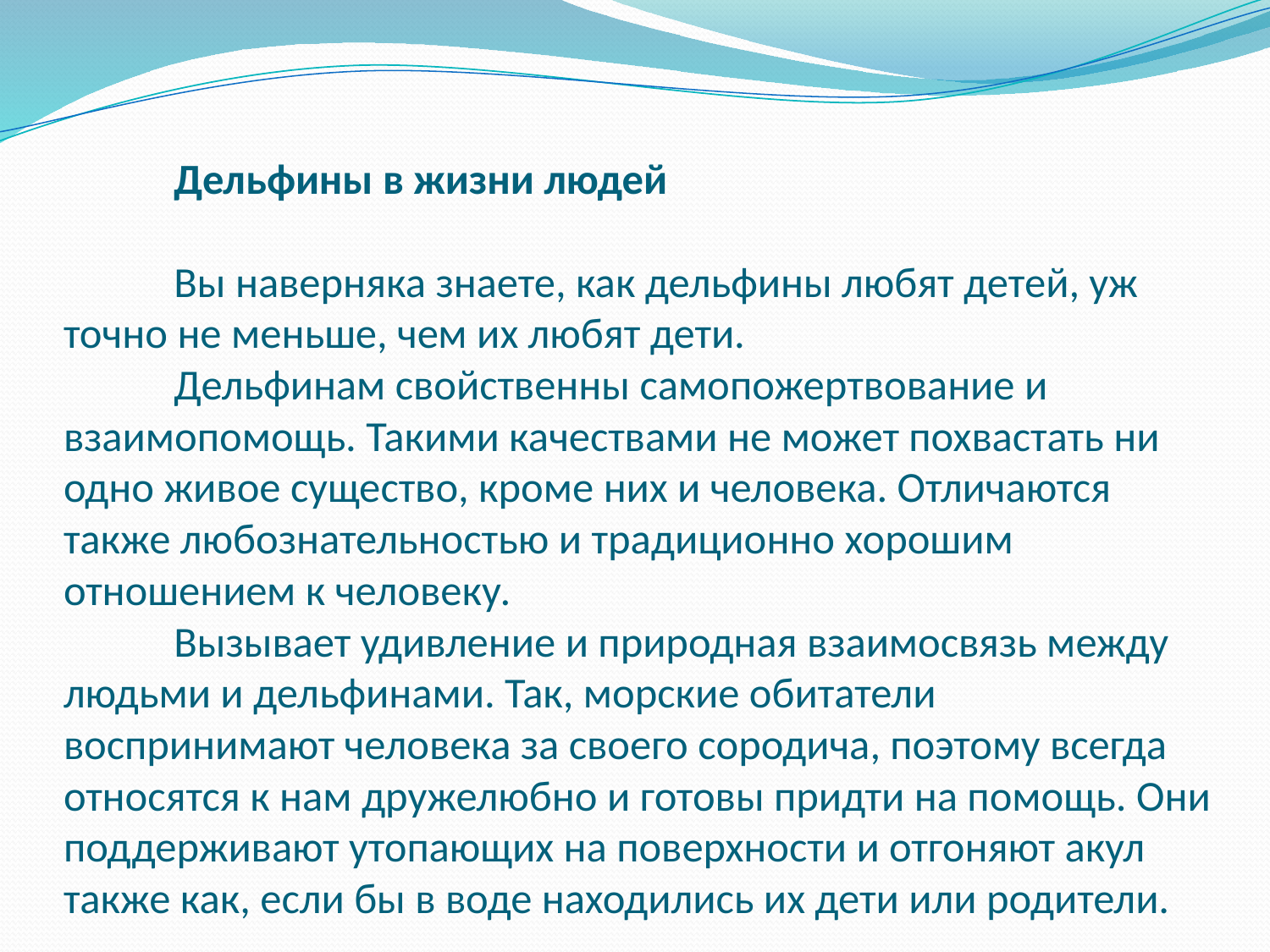

# Дельфины в жизни людей  	Вы наверняка знаете, как дельфины любят детей, уж точно не меньше, чем их любят дети. Дельфинам свойственны самопожертвование и взаимопомощь. Такими качествами не может похвастать ни одно живое существо, кроме них и человека. Отличаются также любознательностью и традиционно хорошим отношением к человеку. Вызывает удивление и природная взаимосвязь между людьми и дельфинами. Так, морские обитатели воспринимают человека за своего сородича, поэтому всегда относятся к нам дружелюбно и готовы придти на помощь. Они поддерживают утопающих на поверхности и отгоняют акул также как, если бы в воде находились их дети или родители.